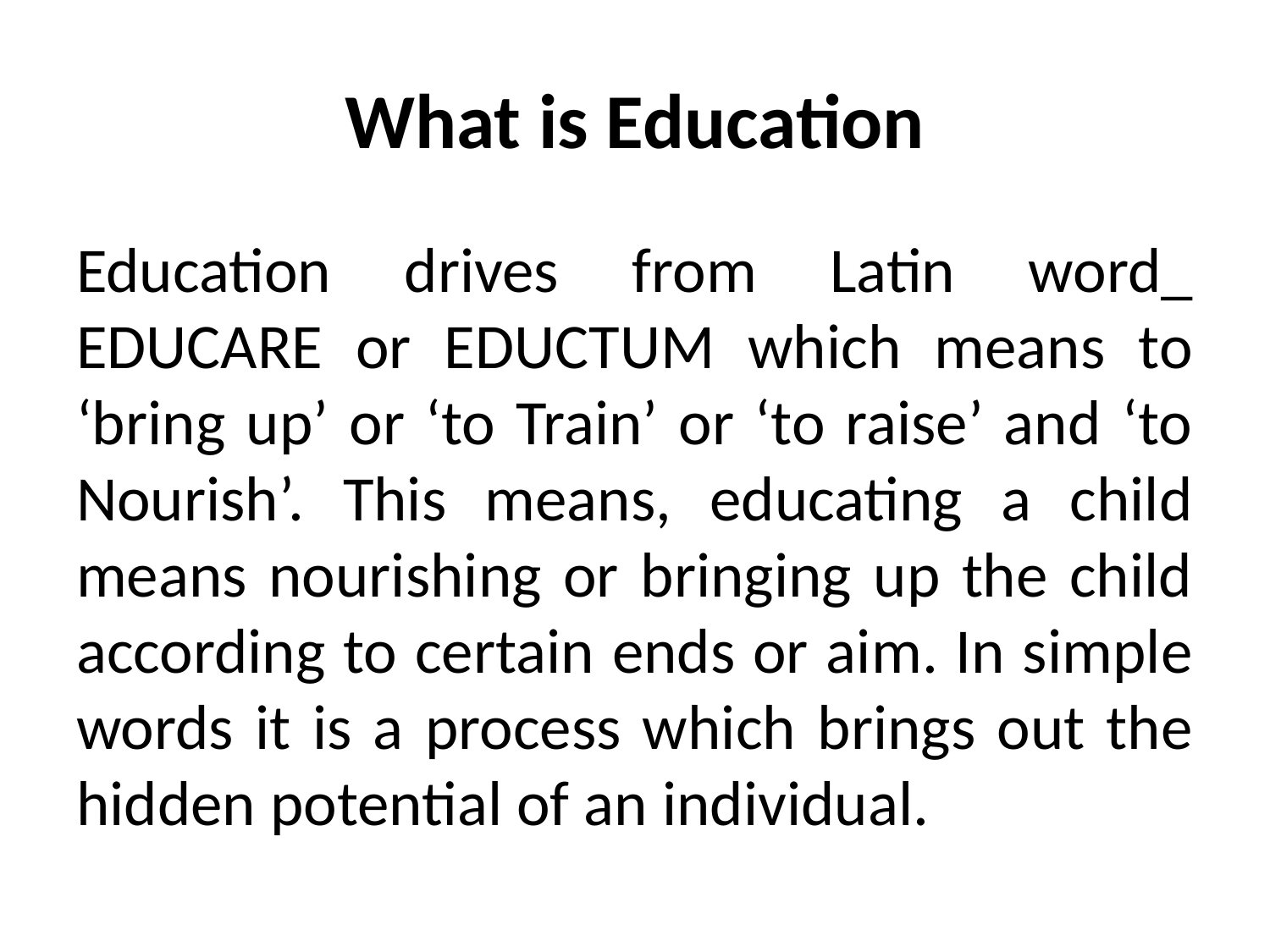

# What is Education
Education drives from Latin word_ EDUCARE or EDUCTUM which means to ‘bring up’ or ‘to Train’ or ‘to raise’ and ‘to Nourish’. This means, educating a child means nourishing or bringing up the child according to certain ends or aim. In simple words it is a process which brings out the hidden potential of an individual.